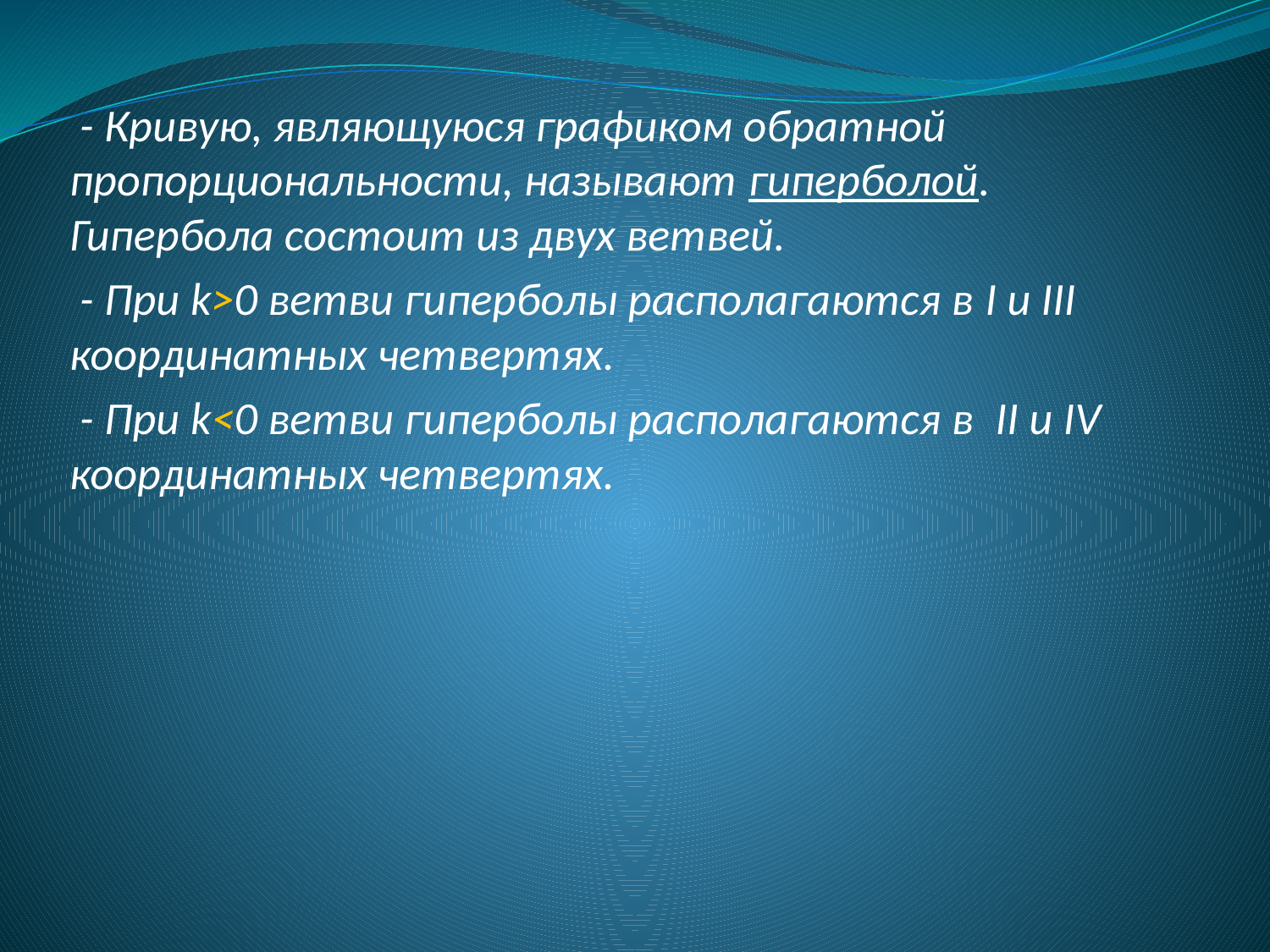

- Кривую, являющуюся графиком обратной пропорциональности, называют гиперболой. Гипербола состоит из двух ветвей.
 - При k>0 ветви гиперболы располагаются в I и III координатных четвертях.
 - При k<0 ветви гиперболы располагаются в  II и IV координатных четвертях.